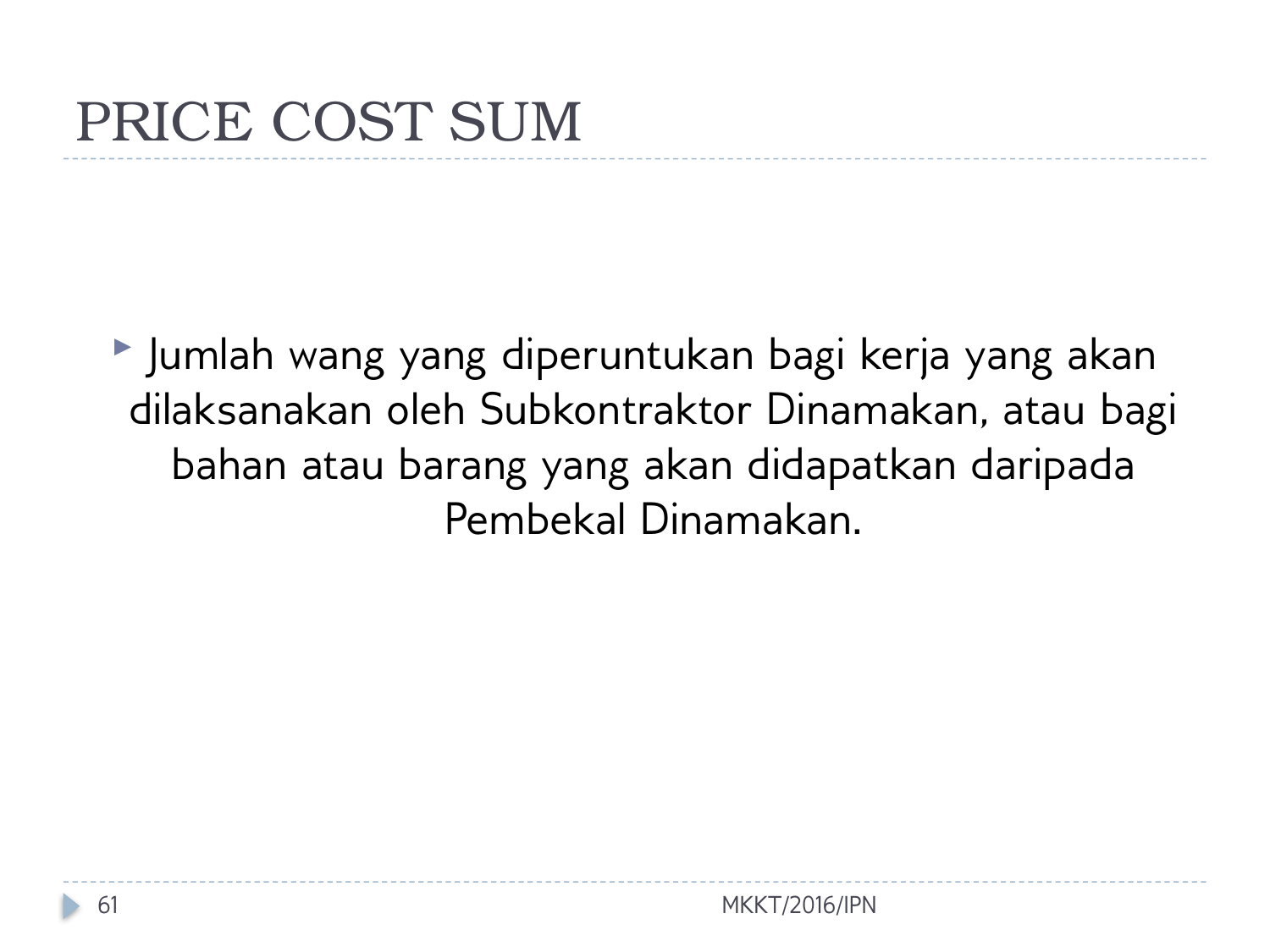

# PRICE COST SUM
Jumlah wang yang diperuntukan bagi kerja yang akan dilaksanakan oleh Subkontraktor Dinamakan, atau bagi bahan atau barang yang akan didapatkan daripada Pembekal Dinamakan.
61
MKKT/2016/IPN